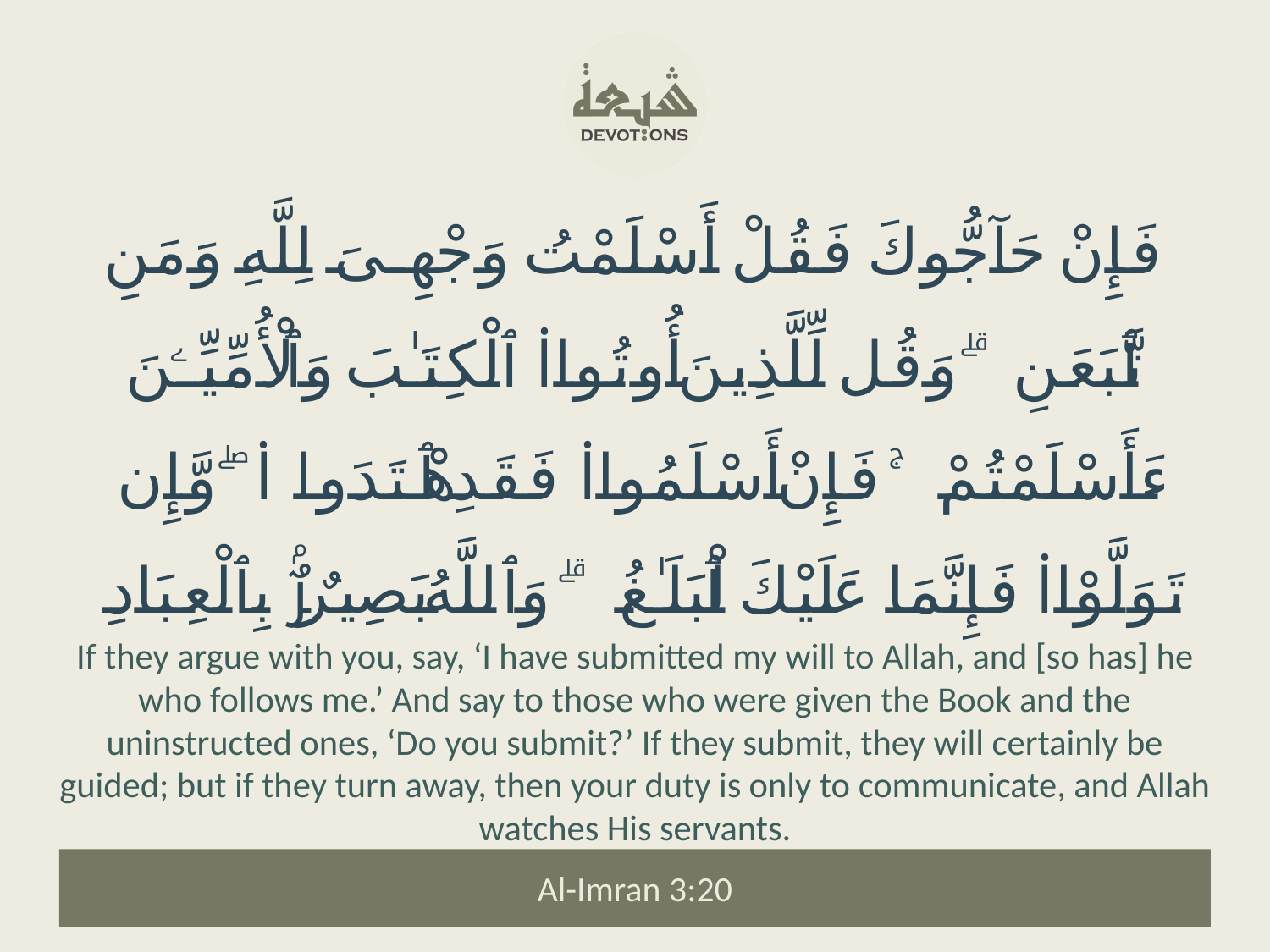

فَإِنْ حَآجُّوكَ فَقُلْ أَسْلَمْتُ وَجْهِىَ لِلَّهِ وَمَنِ ٱتَّبَعَنِ ۗ وَقُل لِّلَّذِينَ أُوتُوا۟ ٱلْكِتَـٰبَ وَٱلْأُمِّيِّـۧنَ ءَأَسْلَمْتُمْ ۚ فَإِنْ أَسْلَمُوا۟ فَقَدِ ٱهْتَدَوا۟ ۖ وَّإِن تَوَلَّوْا۟ فَإِنَّمَا عَلَيْكَ ٱلْبَلَـٰغُ ۗ وَٱللَّهُ بَصِيرٌۢ بِٱلْعِبَادِ
If they argue with you, say, ‘I have submitted my will to Allah, and [so has] he who follows me.’ And say to those who were given the Book and the uninstructed ones, ‘Do you submit?’ If they submit, they will certainly be guided; but if they turn away, then your duty is only to communicate, and Allah watches His servants.
Al-Imran 3:20